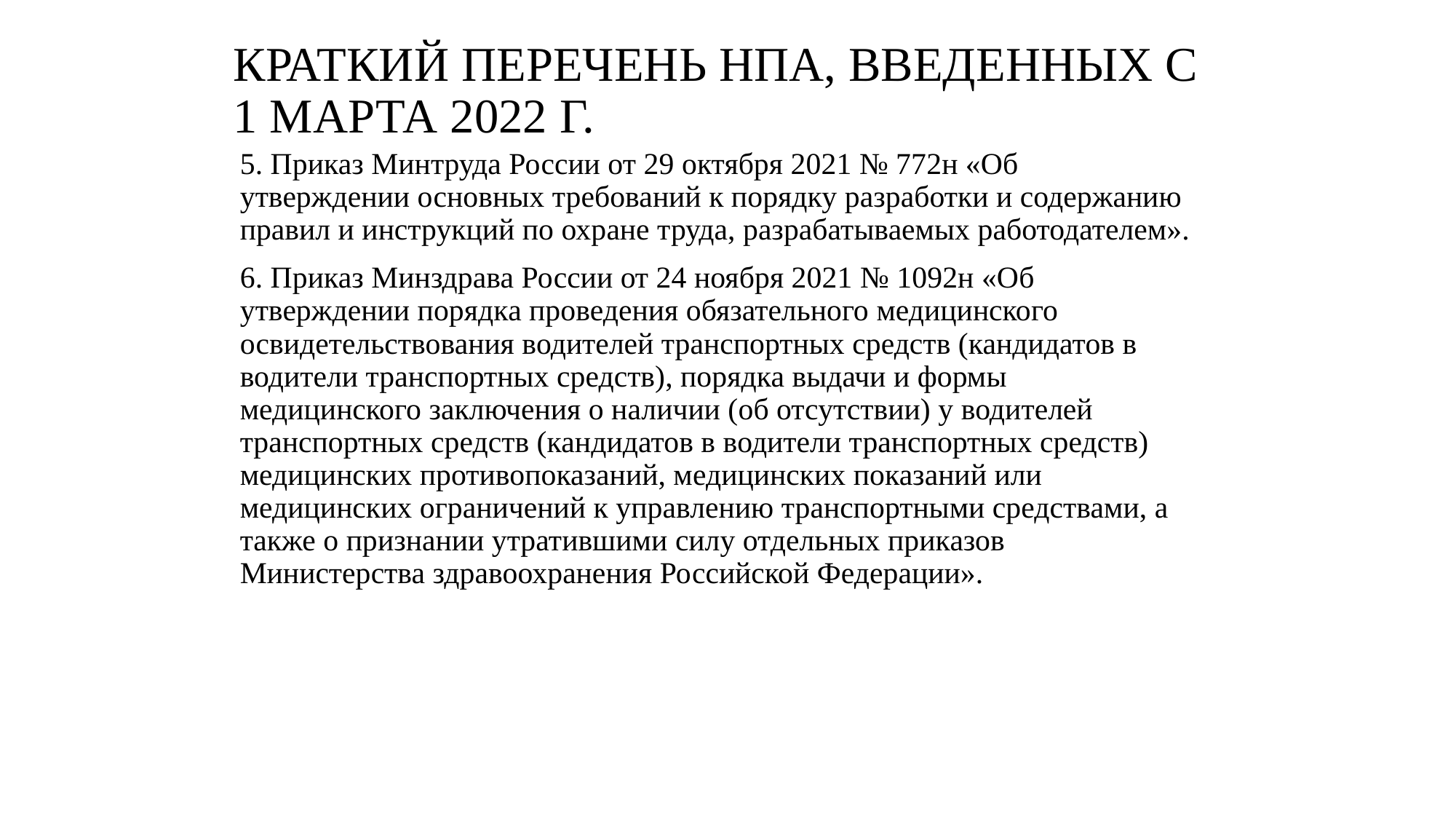

# Краткий перечень нпа, введенных с 1 марта 2022 г.
5. Приказ Минтруда России от 29 октября 2021 № 772н «Об утверждении основных требований к порядку разработки и содержанию правил и инструкций по охране труда, разрабатываемых работодателем».
6. Приказ Минздрава России от 24 ноября 2021 № 1092н «Об утверждении порядка проведения обязательного медицинского освидетельствования водителей транспортных средств (кандидатов в водители транспортных средств), порядка выдачи и формы медицинского заключения о наличии (об отсутствии) у водителей транспортных средств (кандидатов в водители транспортных средств) медицинских противопоказаний, медицинских показаний или медицинских ограничений к управлению транспортными средствами, а также о признании утратившими силу отдельных приказов Министерства здравоохранения Российской Федерации».